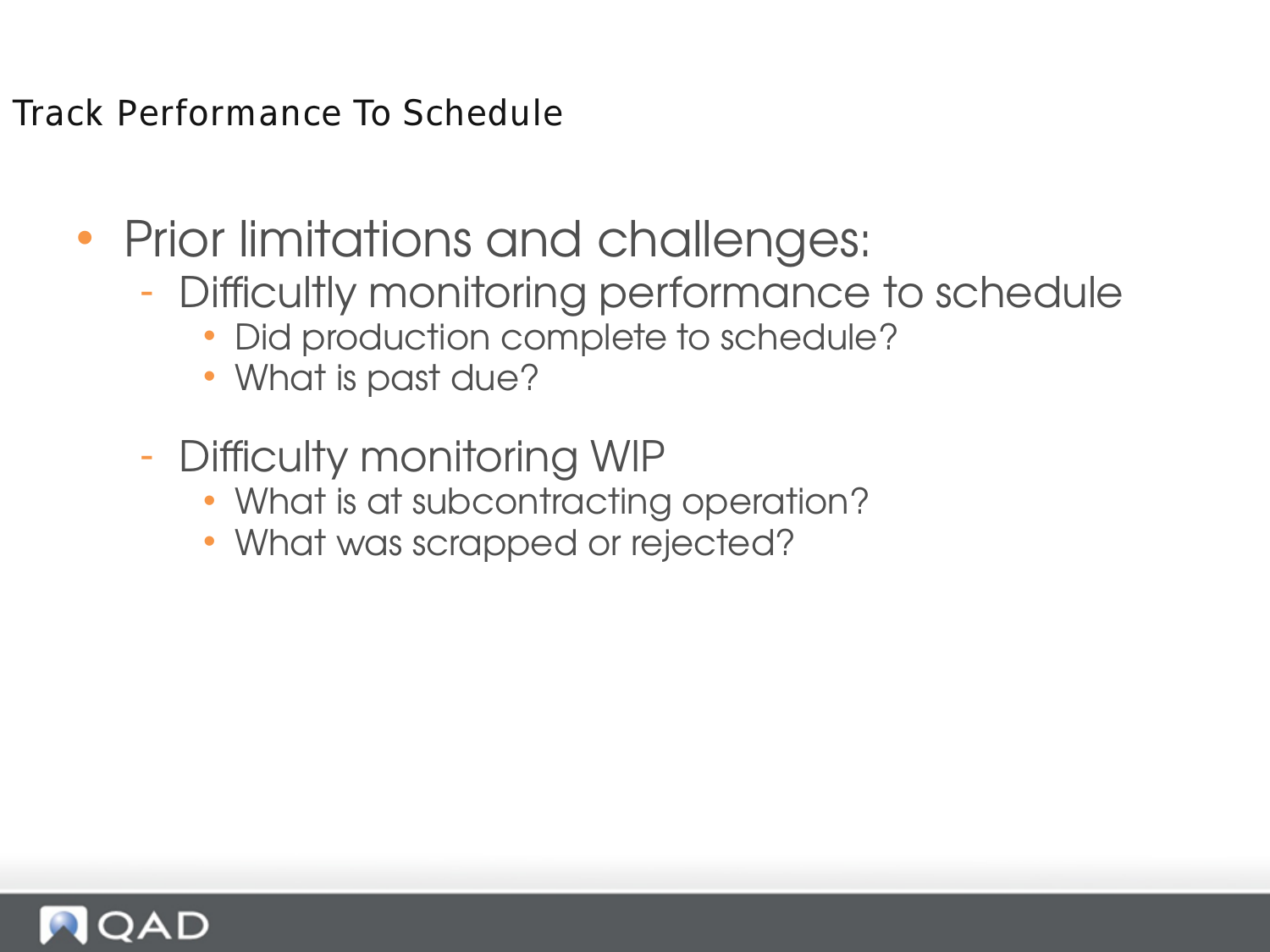

Track Performance To Schedule

Prior limitations and challenges:
Difficultly monitoring performance to schedule
Did production complete to schedule?
What is past due?
Difficulty monitoring WIP
What is at subcontracting operation?
What was scrapped or rejected?